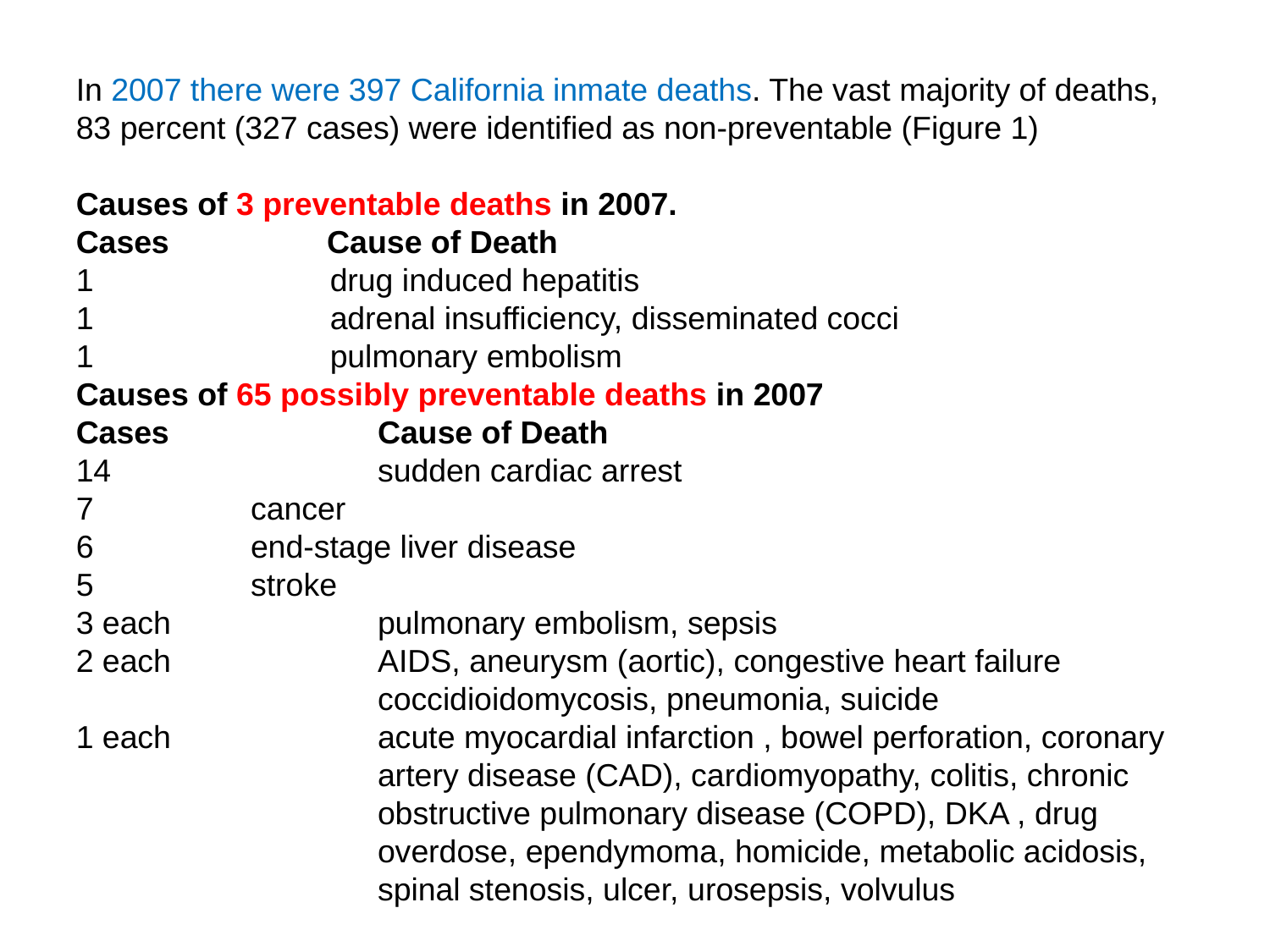

In 2007 there were 397 California inmate deaths. The vast majority of deaths, 83 percent (327 cases) were identified as non-preventable (Figure 1)

Causes of 3 preventable deaths in 2007.
Cases 	              Cause of Death
1 	     	drug induced hepatitis
1 	     	adrenal insufficiency, disseminated cocci
1 	     	pulmonary embolism
Causes of 65 possibly preventable deaths in 2007
Cases 		Cause of Death
14 			sudden cardiac arrest
7 		cancer
6 		end-stage liver disease
5 		stroke
3 each 		pulmonary embolism, sepsis
2 each 		AIDS, aneurysm (aortic), congestive heart failure  			coccidioidomycosis, pneumonia, suicide
1 each 		acute myocardial infarction , bowel perforation, coronary 		artery disease (CAD), cardiomyopathy, colitis, chronic 			obstructive pulmonary disease (COPD), DKA , drug 			overdose, ependymoma, homicide, metabolic acidosis, 		spinal stenosis, ulcer, urosepsis, volvulus